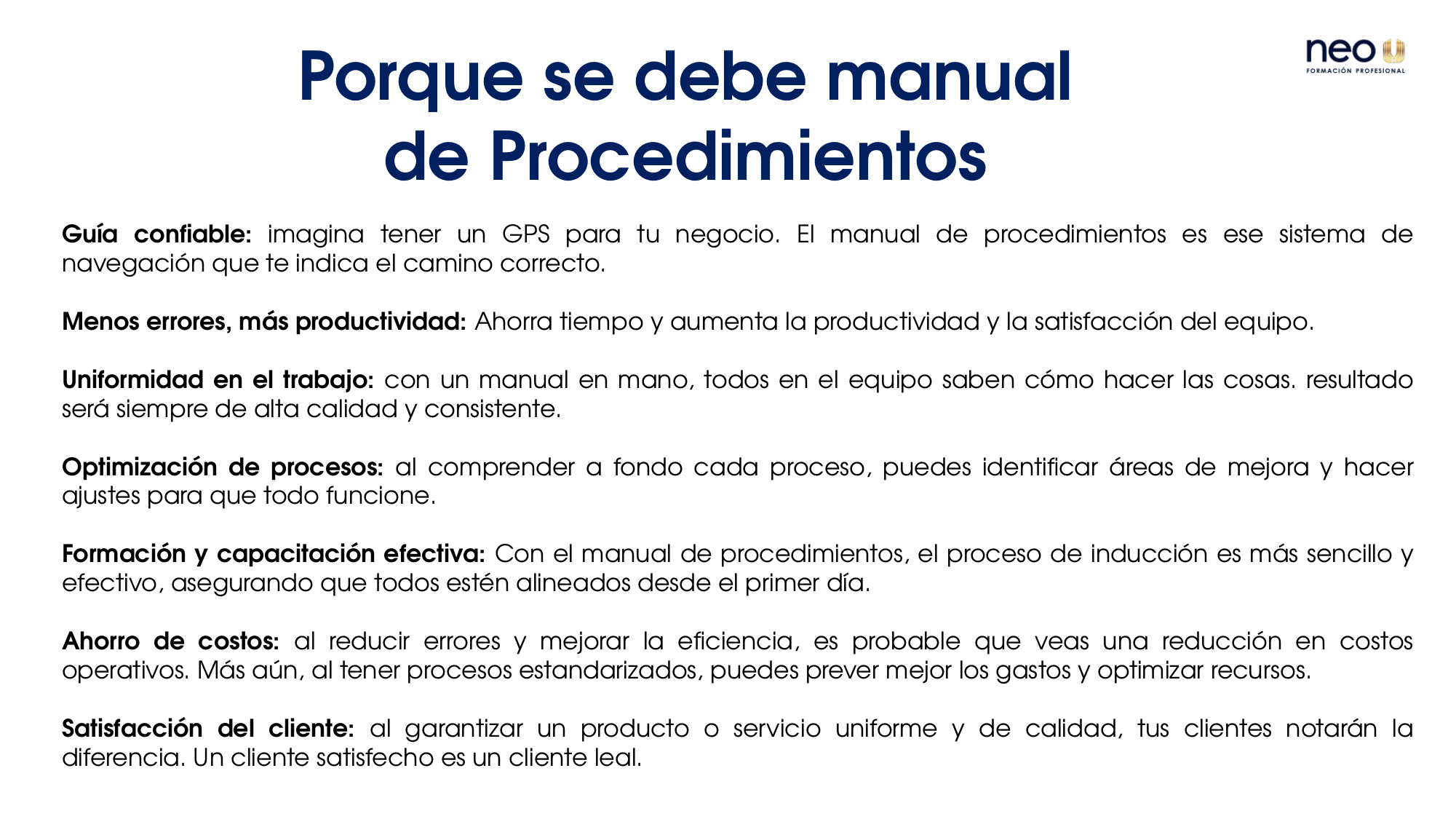

Porque se debe manual de Procedimientos
Guía confiable: imagina tener un GPS para tu negocio. El manual de procedimientos es ese sistema de navegación que te indica el camino correcto.

Menos errores, más productividad: Ahorra tiempo y aumenta la productividad y la satisfacción del equipo.

Uniformidad en el trabajo: con un manual en mano, todos en el equipo saben cómo hacer las cosas. resultado será siempre de alta calidad y consistente.

Optimización de procesos: al comprender a fondo cada proceso, puedes identificar áreas de mejora y hacer ajustes para que todo funcione.

Formación y capacitación efectiva: Con el manual de procedimientos, el proceso de inducción es más sencillo y efectivo, asegurando que todos estén alineados desde el primer día.

Ahorro de costos: al reducir errores y mejorar la eficiencia, es probable que veas una reducción en costos operativos. Más aún, al tener procesos estandarizados, puedes prever mejor los gastos y optimizar recursos.

Satisfacción del cliente: al garantizar un producto o servicio uniforme y de calidad, tus clientes notarán la diferencia. Un cliente satisfecho es un cliente leal.